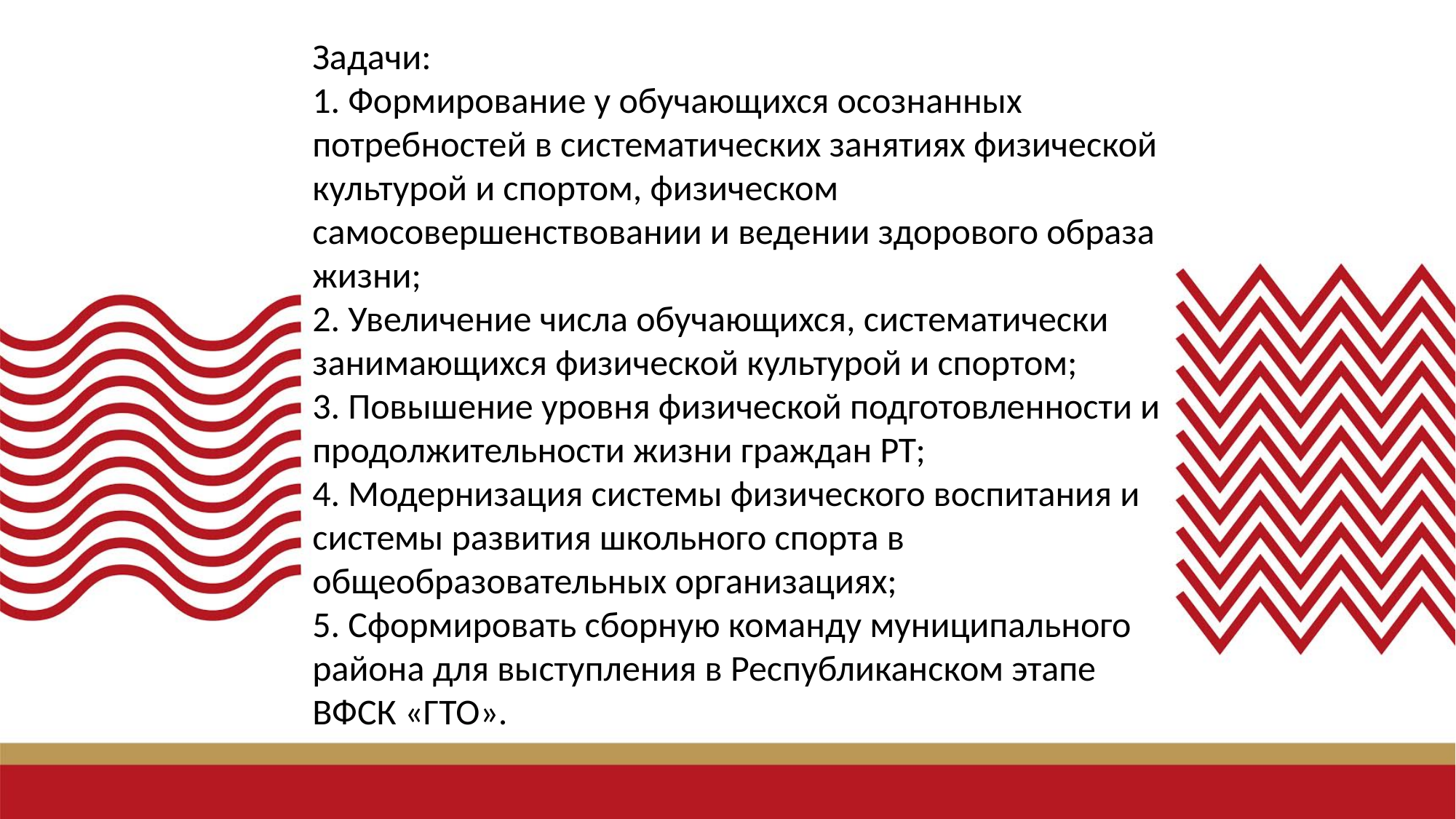

Задачи: 
1. Формирование у обучающихся осознанных потребностей в систематических занятиях физической культурой и спортом, физическом самосовершенствовании и ведении здорового образа жизни;
2. Увеличение числа обучающихся, систематически занимающихся физической культурой и спортом;
3. Повышение уровня физической подготовленности и продолжительности жизни граждан РТ;
4. Модернизация системы физического воспитания и системы развития школьного спорта в общеобразовательных организациях;
5. Сформировать сборную команду муниципального района для выступления в Республиканском этапе ВФСК «ГТО».